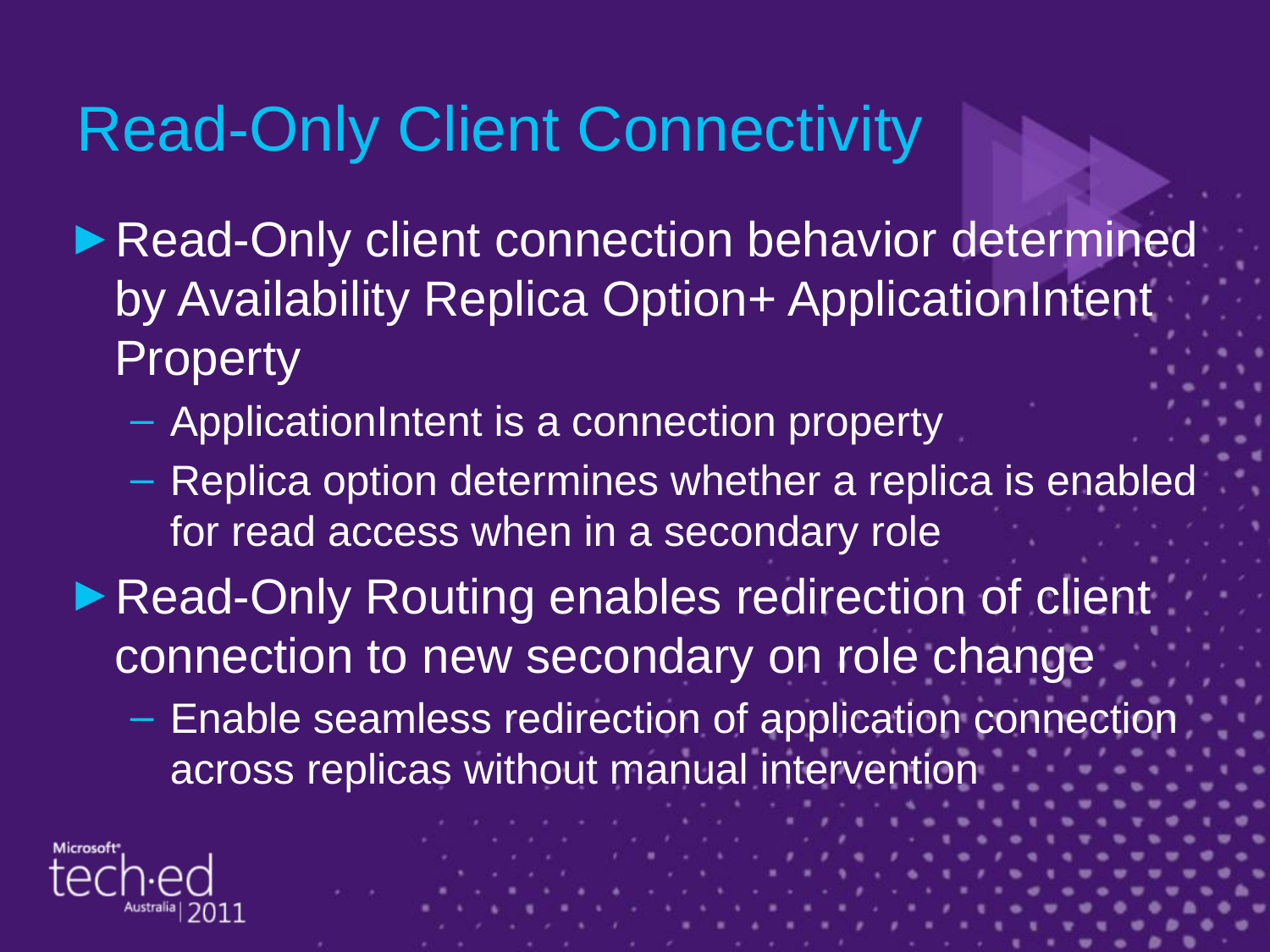

# Read-Only Client Connectivity
Read-Only client connection behavior determined by Availability Replica Option+ ApplicationIntent Property
ApplicationIntent is a connection property
Replica option determines whether a replica is enabled for read access when in a secondary role
Read-Only Routing enables redirection of client connection to new secondary on role change
Enable seamless redirection of application connection across replicas without manual intervention